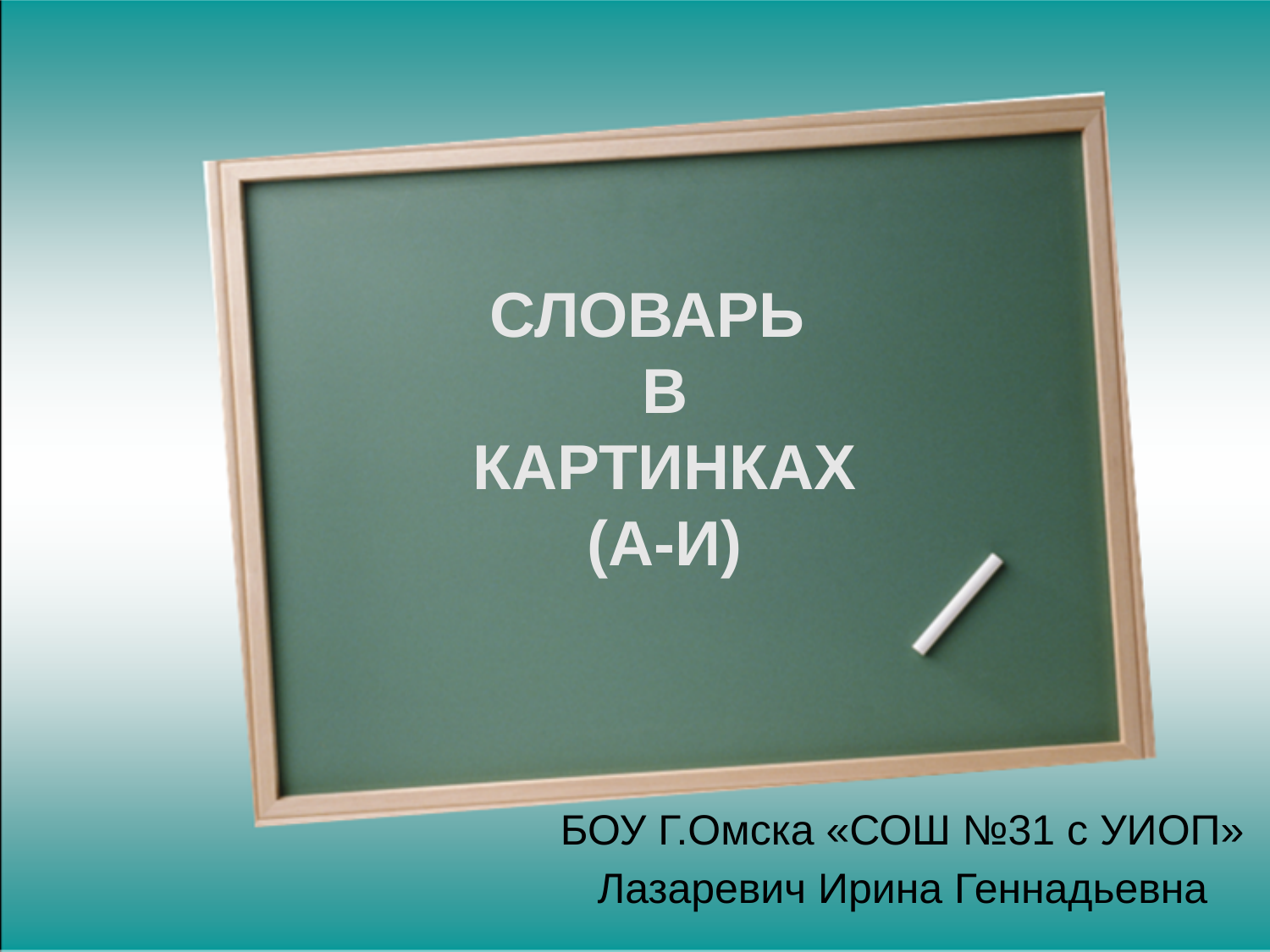

# СЛОВАРЬ В КАРТИНКАХ (А-И)
БОУ Г.Омска «СОШ №31 с УИОП»
Лазаревич Ирина Геннадьевна